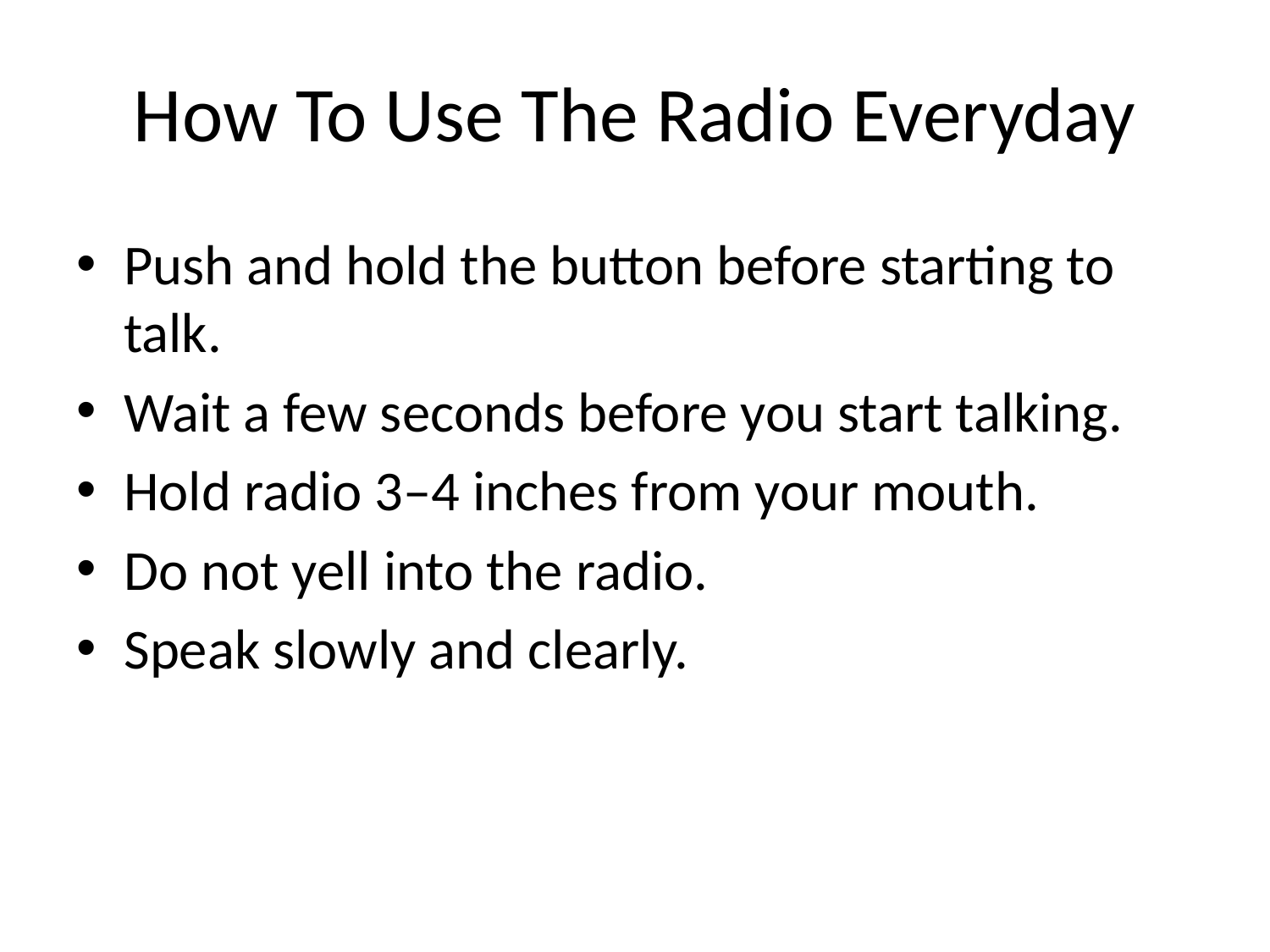

# How To Use The Radio Everyday
Push and hold the button before starting to talk.
Wait a few seconds before you start talking.
Hold radio 3–4 inches from your mouth.
Do not yell into the radio.
Speak slowly and clearly.